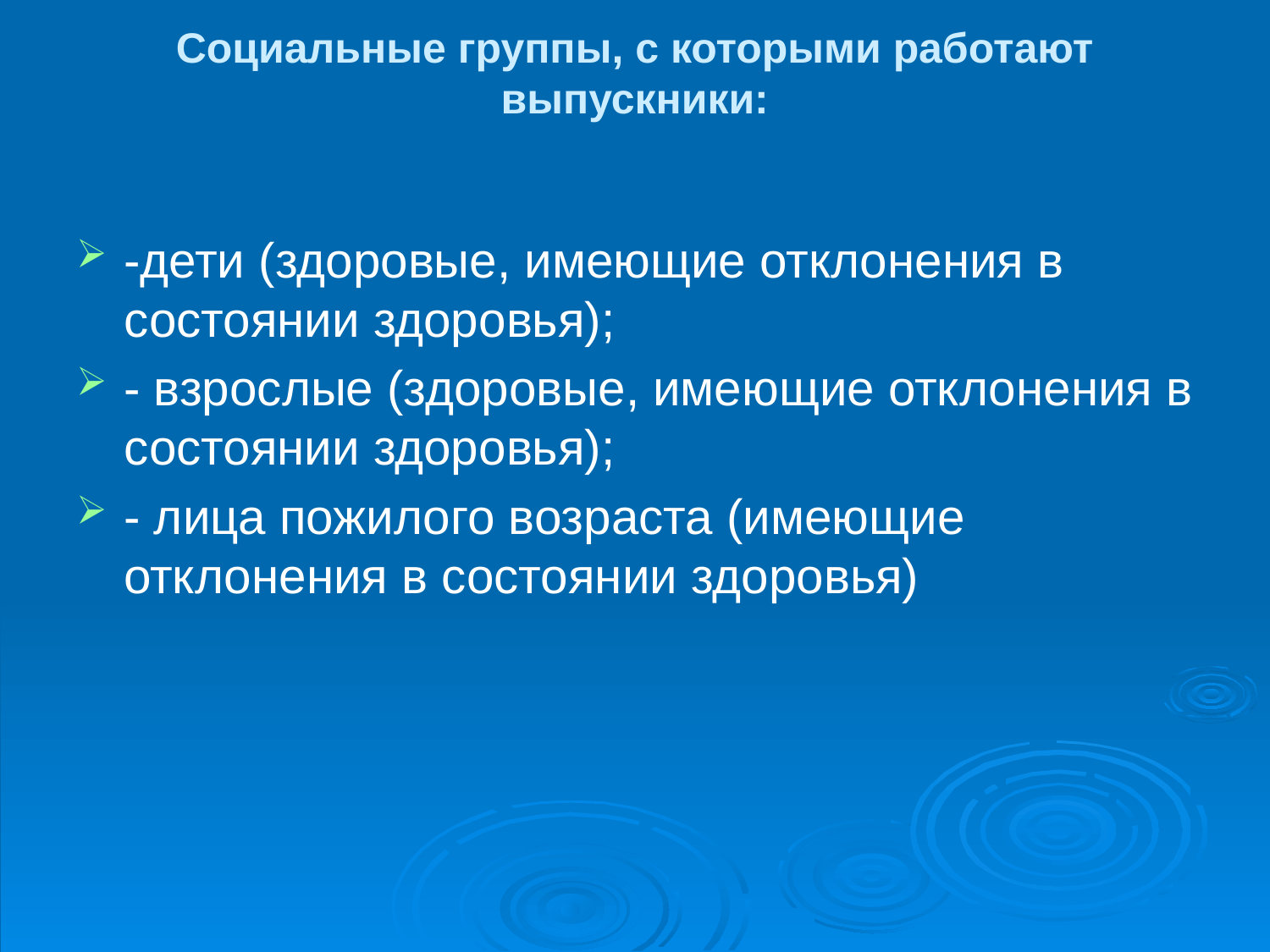

# Социальные группы, с которыми работают выпускники:
-дети (здоровые, имеющие отклонения в состоянии здоровья);
- взрослые (здоровые, имеющие отклонения в состоянии здоровья);
- лица пожилого возраста (имеющие отклонения в состоянии здоровья)